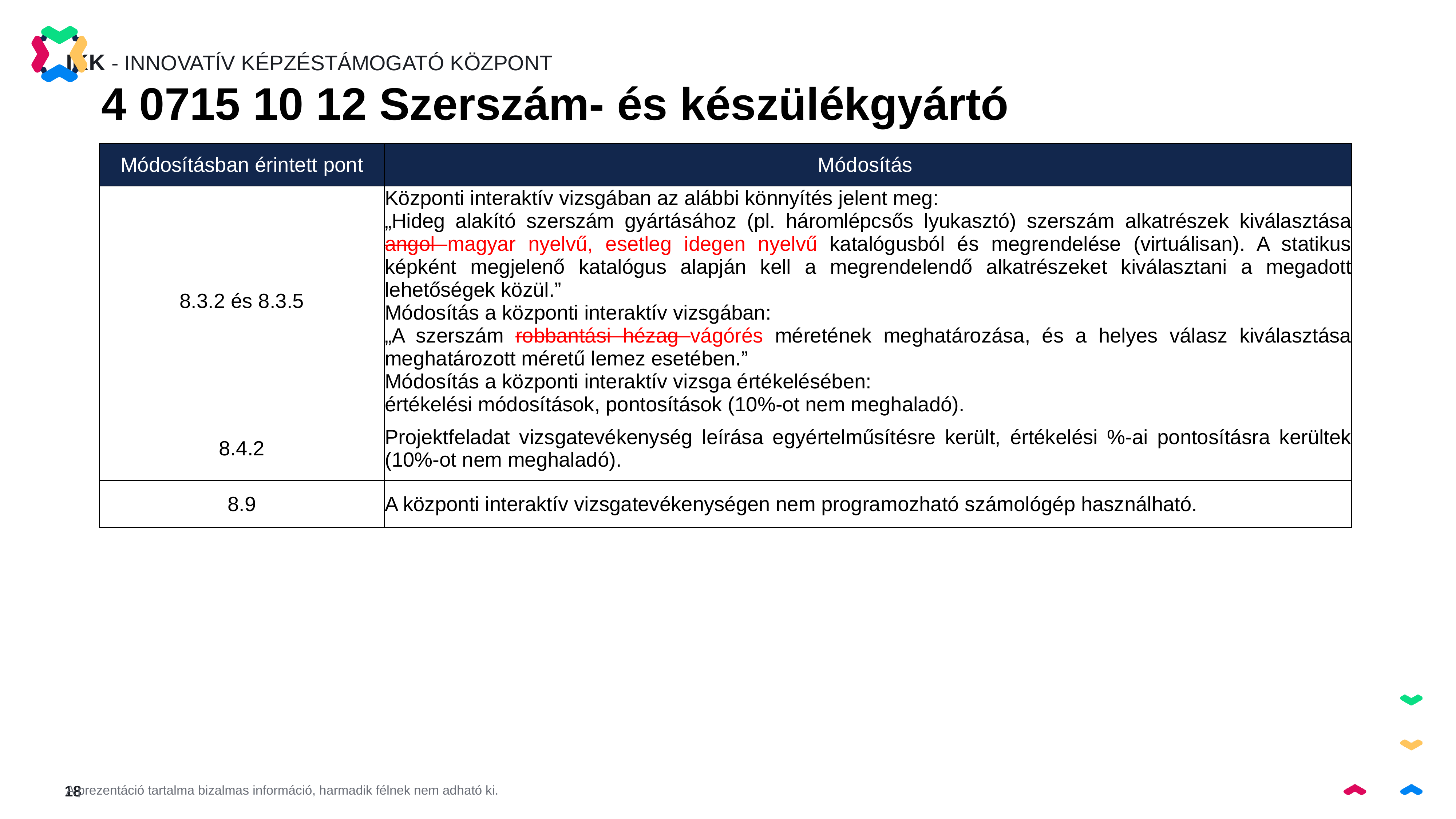

4 0715 10 12 Szerszám- és készülékgyártó

| Módosításban érintett pont | Módosítás |
| --- | --- |
| 8.3.2 és 8.3.5 | Központi interaktív vizsgában az alábbi könnyítés jelent meg: „Hideg alakító szerszám gyártásához (pl. háromlépcsős lyukasztó) szerszám alkatrészek kiválasztása angol magyar nyelvű, esetleg idegen nyelvű katalógusból és megrendelése (virtuálisan). A statikus képként megjelenő katalógus alapján kell a megrendelendő alkatrészeket kiválasztani a megadott lehetőségek közül.” Módosítás a központi interaktív vizsgában: „A szerszám robbantási hézag vágórés méretének meghatározása, és a helyes válasz kiválasztása meghatározott méretű lemez esetében.” Módosítás a központi interaktív vizsga értékelésében: értékelési módosítások, pontosítások (10%-ot nem meghaladó). |
| 8.4.2 | Projektfeladat vizsgatevékenység leírása egyértelműsítésre került, értékelési %-ai pontosításra kerültek (10%-ot nem meghaladó). |
| 8.9 | A központi interaktív vizsgatevékenységen nem programozható számológép használható. |